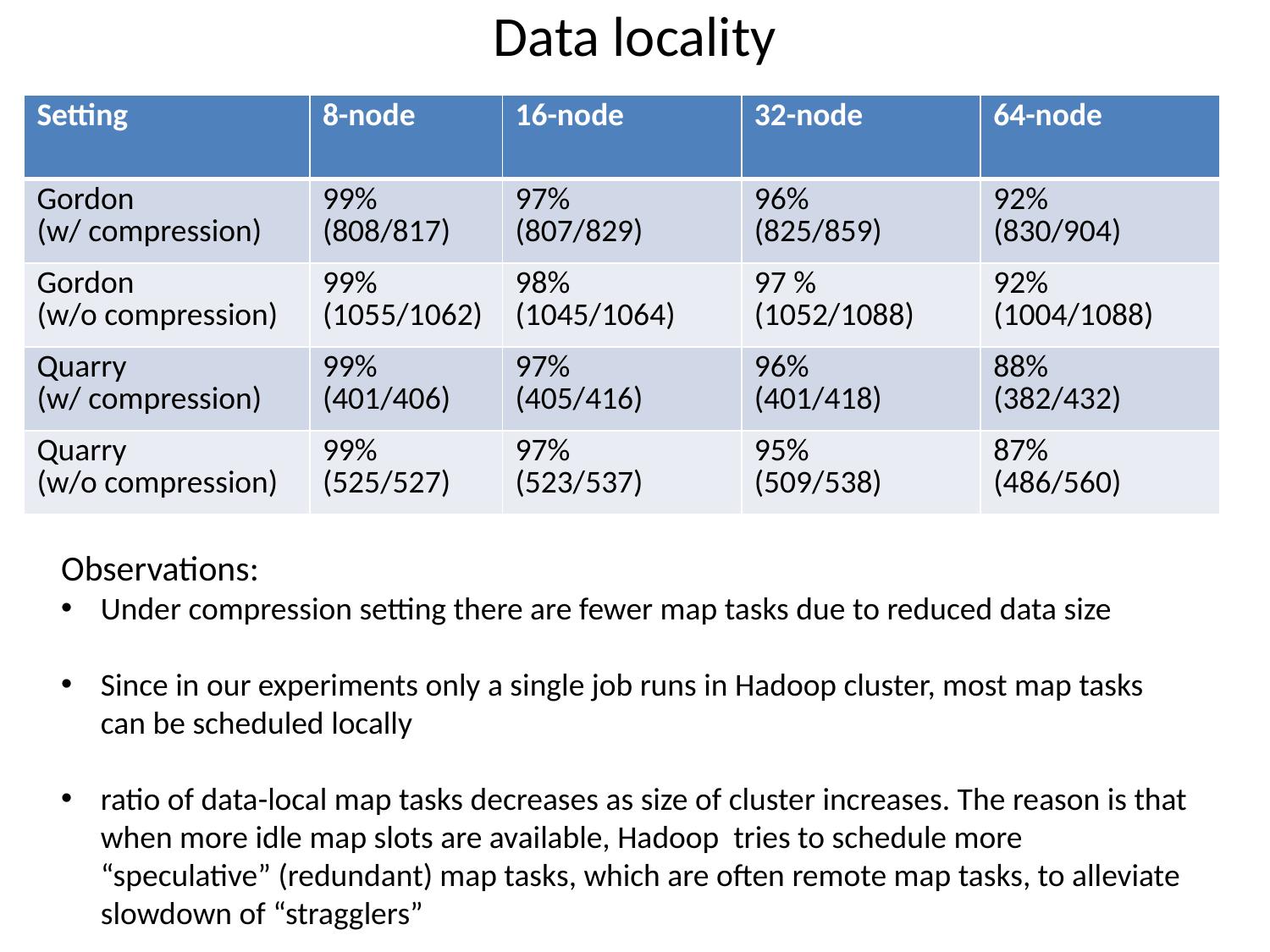

# Data locality
| Setting | 8-node | 16-node | 32-node | 64-node |
| --- | --- | --- | --- | --- |
| Gordon (w/ compression) | 99% (808/817) | 97% (807/829) | 96% (825/859) | 92% (830/904) |
| Gordon (w/o compression) | 99% (1055/1062) | 98% (1045/1064) | 97 % (1052/1088) | 92% (1004/1088) |
| Quarry (w/ compression) | 99% (401/406) | 97% (405/416) | 96% (401/418) | 88% (382/432) |
| Quarry (w/o compression) | 99% (525/527) | 97% (523/537) | 95% (509/538) | 87% (486/560) |
Observations:
Under compression setting there are fewer map tasks due to reduced data size

Since in our experiments only a single job runs in Hadoop cluster, most map tasks can be scheduled locally

ratio of data-local map tasks decreases as size of cluster increases. The reason is that when more idle map slots are available, Hadoop  tries to schedule more “speculative” (redundant) map tasks, which are often remote map tasks, to alleviate slowdown of “stragglers”